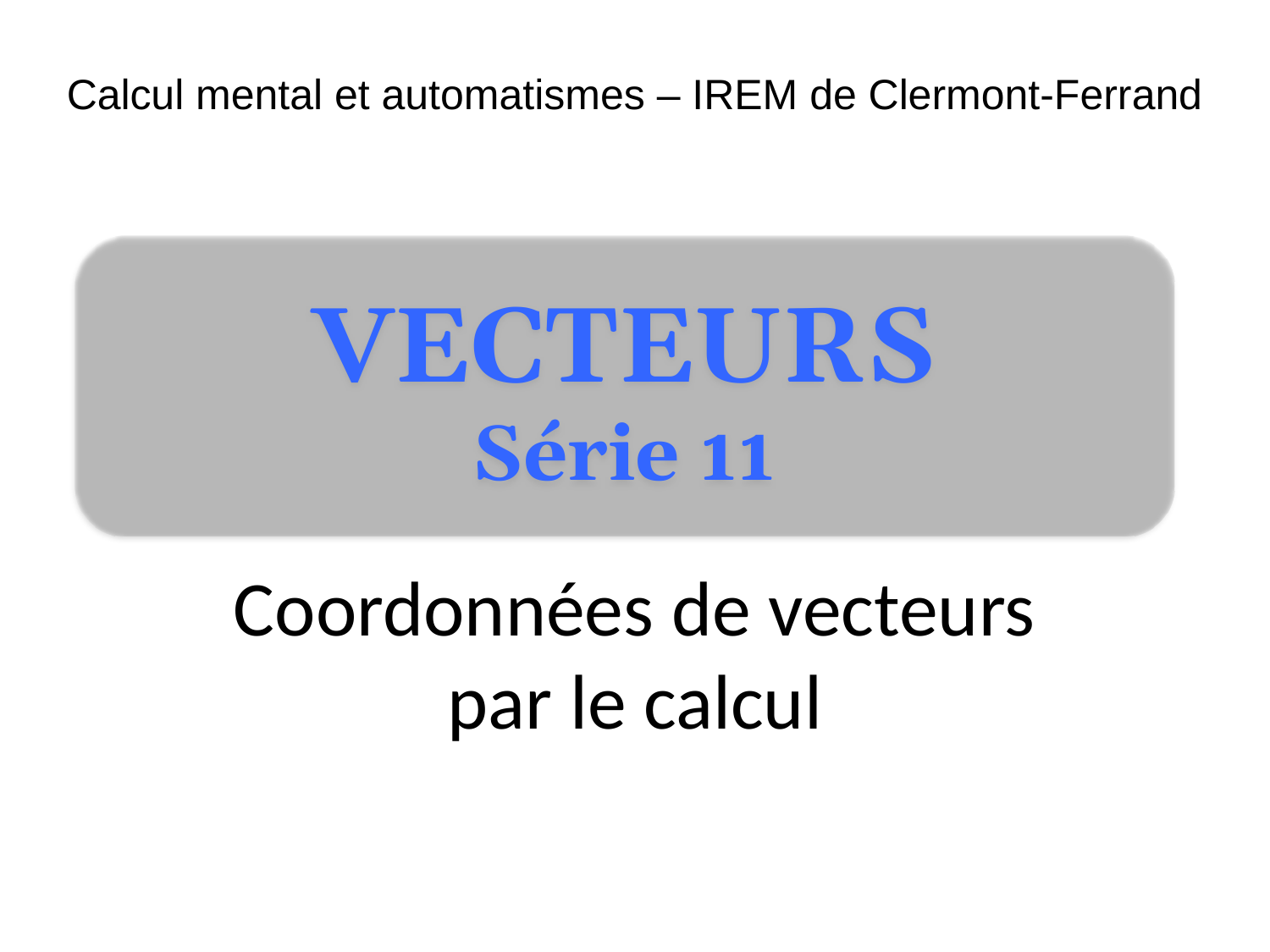

Calcul mental et automatismes – IREM de Clermont-Ferrand
vecteurs
Série 11
# Coordonnées de vecteurs par le calcul